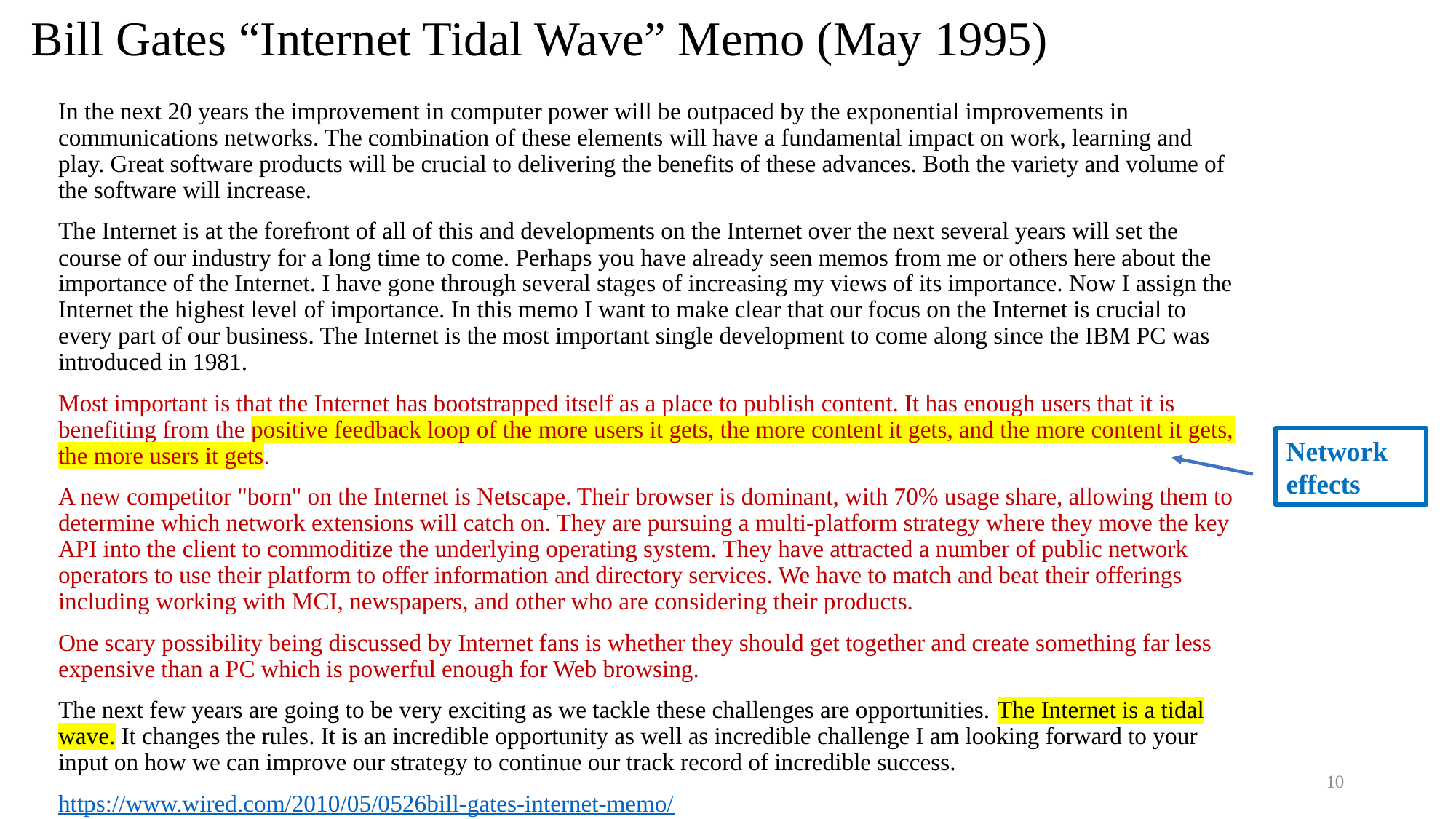

# Bill Gates “Internet Tidal Wave” Memo (May 1995)
In the next 20 years the improvement in computer power will be outpaced by the exponential improvements in communications networks. The combination of these elements will have a fundamental impact on work, learning and play. Great software products will be crucial to delivering the benefits of these advances. Both the variety and volume of the software will increase.
The Internet is at the forefront of all of this and developments on the Internet over the next several years will set the course of our industry for a long time to come. Perhaps you have already seen memos from me or others here about the importance of the Internet. I have gone through several stages of increasing my views of its importance. Now I assign the Internet the highest level of importance. In this memo I want to make clear that our focus on the Internet is crucial to every part of our business. The Internet is the most important single development to come along since the IBM PC was introduced in 1981.
Most important is that the Internet has bootstrapped itself as a place to publish content. It has enough users that it is benefiting from the positive feedback loop of the more users it gets, the more content it gets, and the more content it gets, the more users it gets.
A new competitor "born" on the Internet is Netscape. Their browser is dominant, with 70% usage share, allowing them to determine which network extensions will catch on. They are pursuing a multi-platform strategy where they move the key API into the client to commoditize the underlying operating system. They have attracted a number of public network operators to use their platform to offer information and directory services. We have to match and beat their offerings including working with MCI, newspapers, and other who are considering their products.
One scary possibility being discussed by Internet fans is whether they should get together and create something far less expensive than a PC which is powerful enough for Web browsing.
The next few years are going to be very exciting as we tackle these challenges are opportunities. The Internet is a tidal wave. It changes the rules. It is an incredible opportunity as well as incredible challenge I am looking forward to your input on how we can improve our strategy to continue our track record of incredible success.
https://www.wired.com/2010/05/0526bill-gates-internet-memo/

Network
effects

10